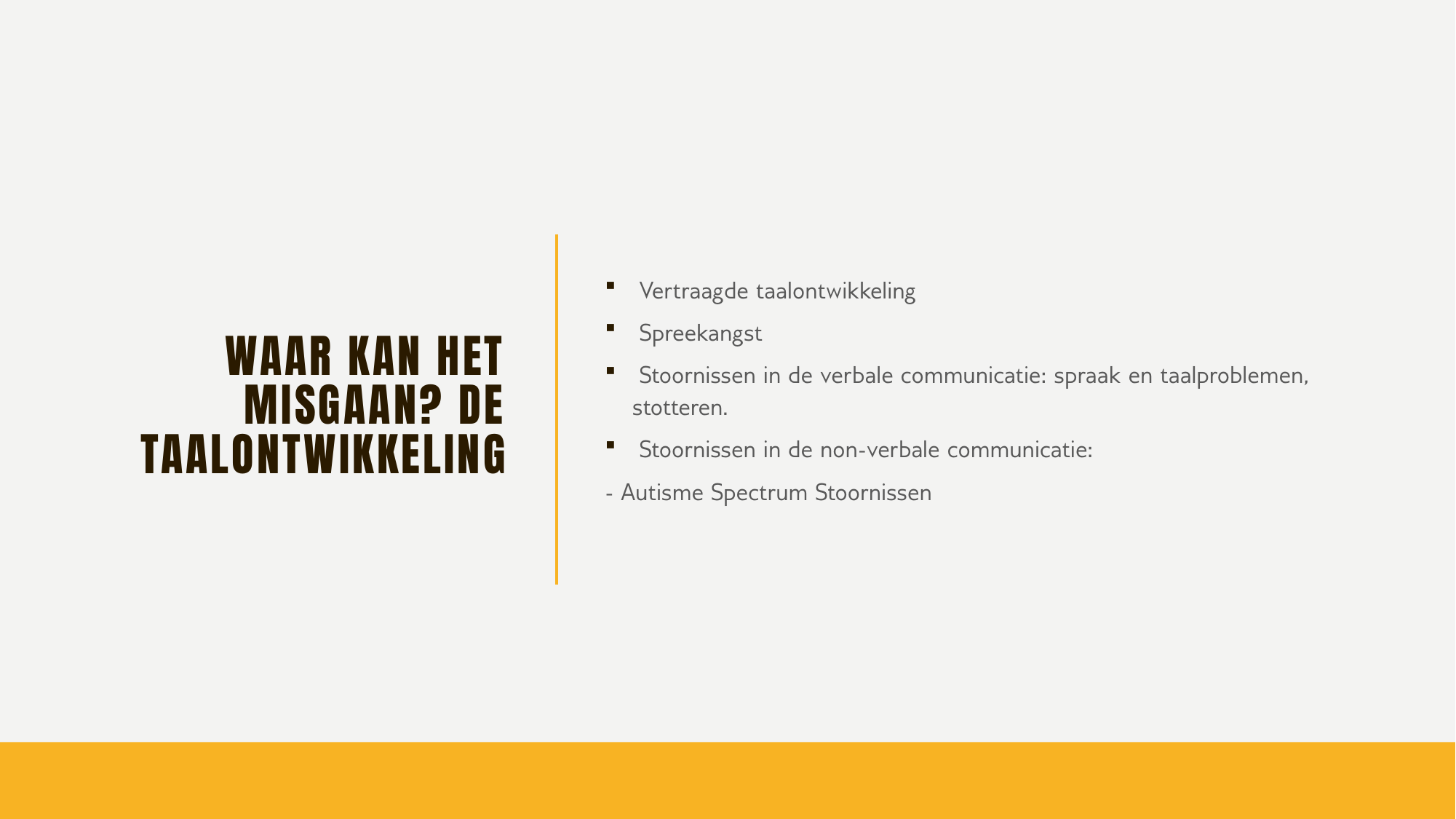

# Waar kan het misgaan? De taalontwikkeling
 Vertraagde taalontwikkeling
 Spreekangst
 Stoornissen in de verbale communicatie: spraak en taalproblemen, stotteren.
 Stoornissen in de non-verbale communicatie:
- Autisme Spectrum Stoornissen